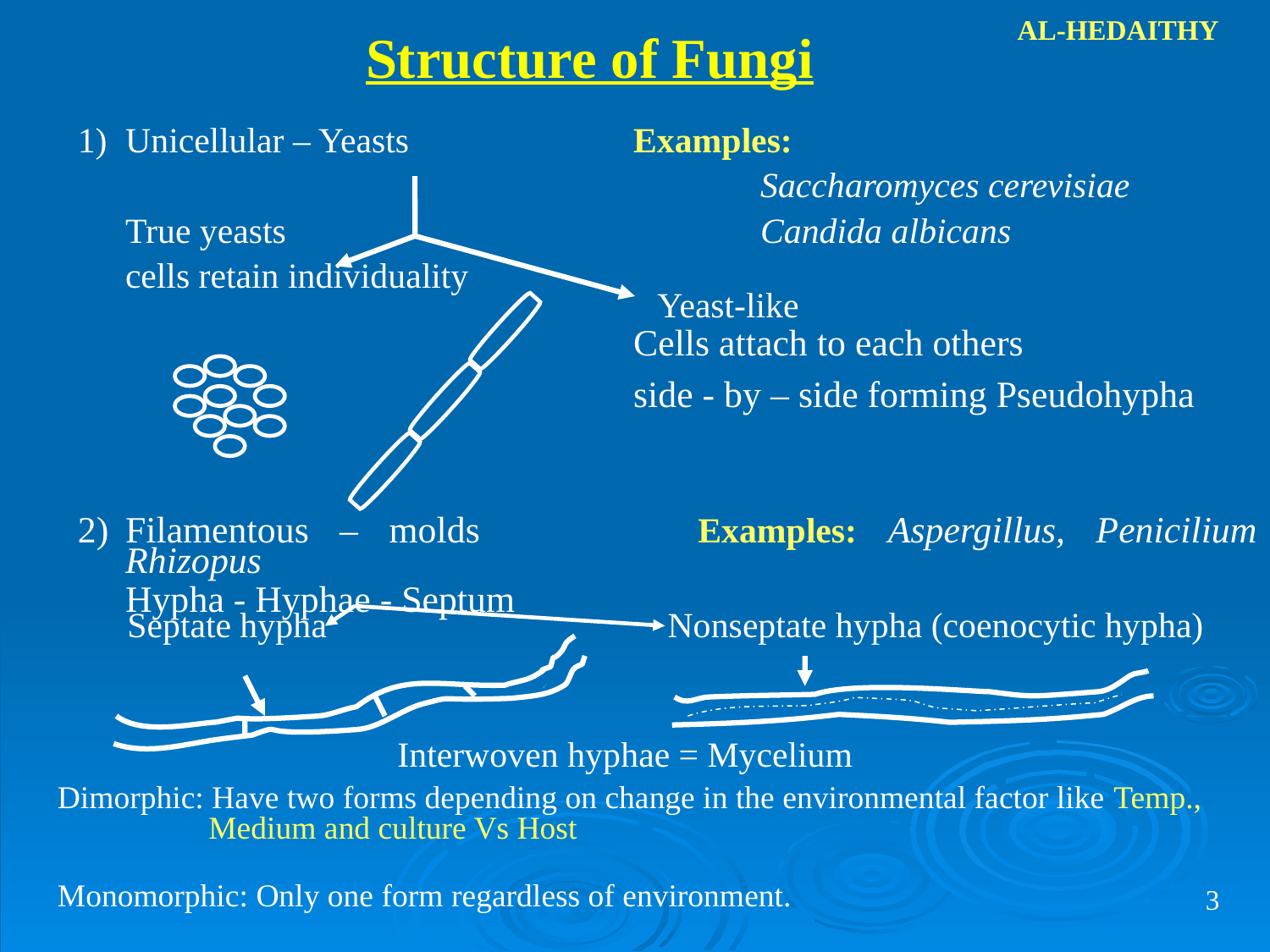

AL-HEDAITHY
Structure of Fungi

1)	Unicellular – Yeasts 		Examples:
						Saccharomyces cerevisiae
	True yeasts 				Candida albicans
	cells retain individuality
					Cells attach to each others
					side - by – side forming Pseudohypha

2)	Filamentous – molds 		Examples: Aspergillus, Penicilium Rhizopus
	Hypha - Hyphae - Septum

Yeast-like

Septate hypha
Nonseptate hypha (coenocytic hypha)

Interwoven hyphae = Mycelium

Dimorphic: Have two forms depending on change in the environmental factor like Temp., 	   Medium and culture Vs Host
Monomorphic: Only one form regardless of environment.
3